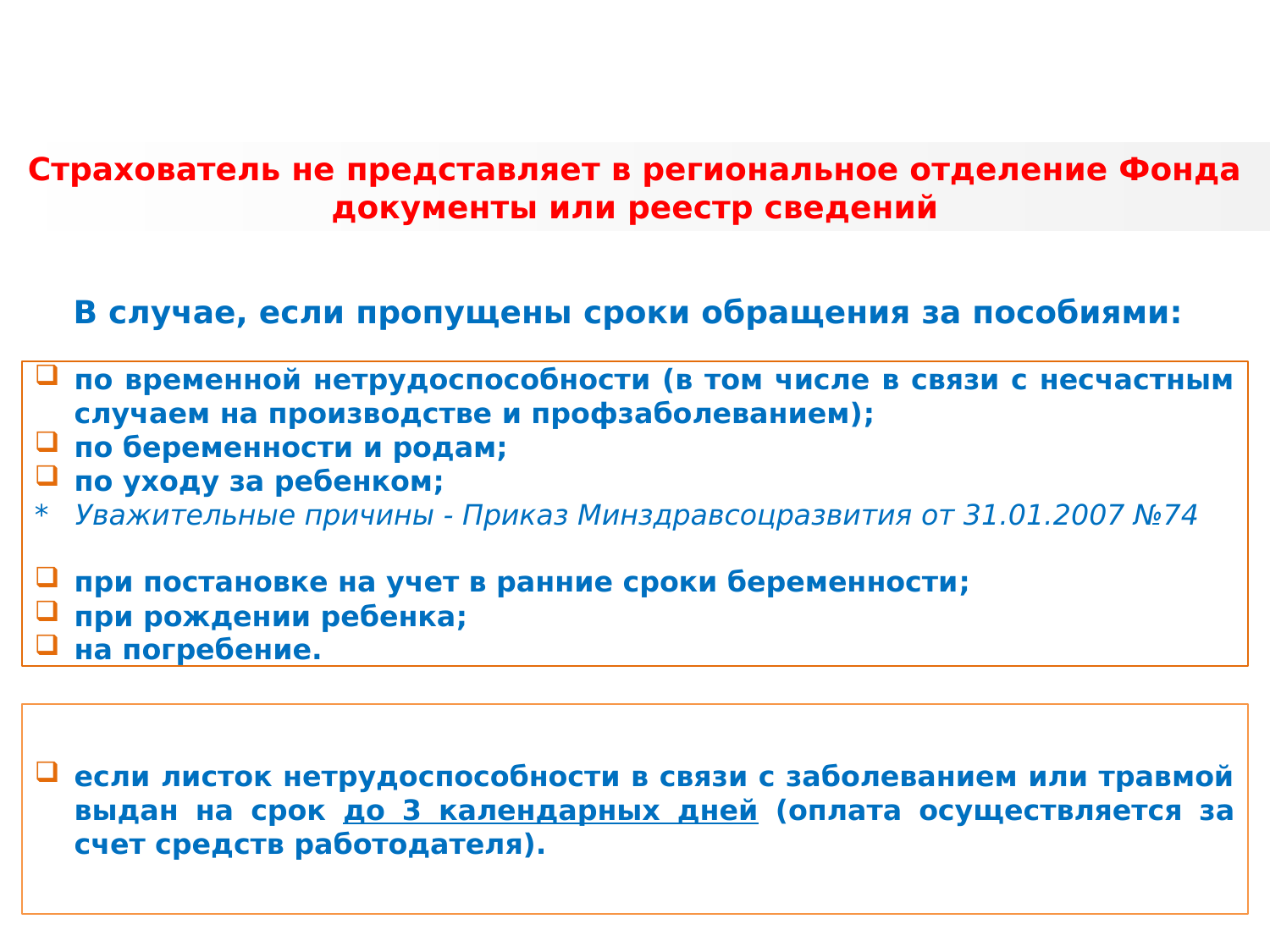

Страхователь не представляет в региональное отделение Фонда документы или реестр сведений
В случае, если пропущены сроки обращения за пособиями:
по временной нетрудоспособности (в том числе в связи с несчастным случаем на производстве и профзаболеванием);
по беременности и родам;
по уходу за ребенком;
*   Уважительные причины - Приказ Минздравсоцразвития от 31.01.2007 №74

при постановке на учет в ранние сроки беременности;
при рождении ребенка;
на погребение.
если листок нетрудоспособности в связи с заболеванием или травмой выдан на срок до 3 календарных дней (оплата осуществляется за счет средств работодателя).